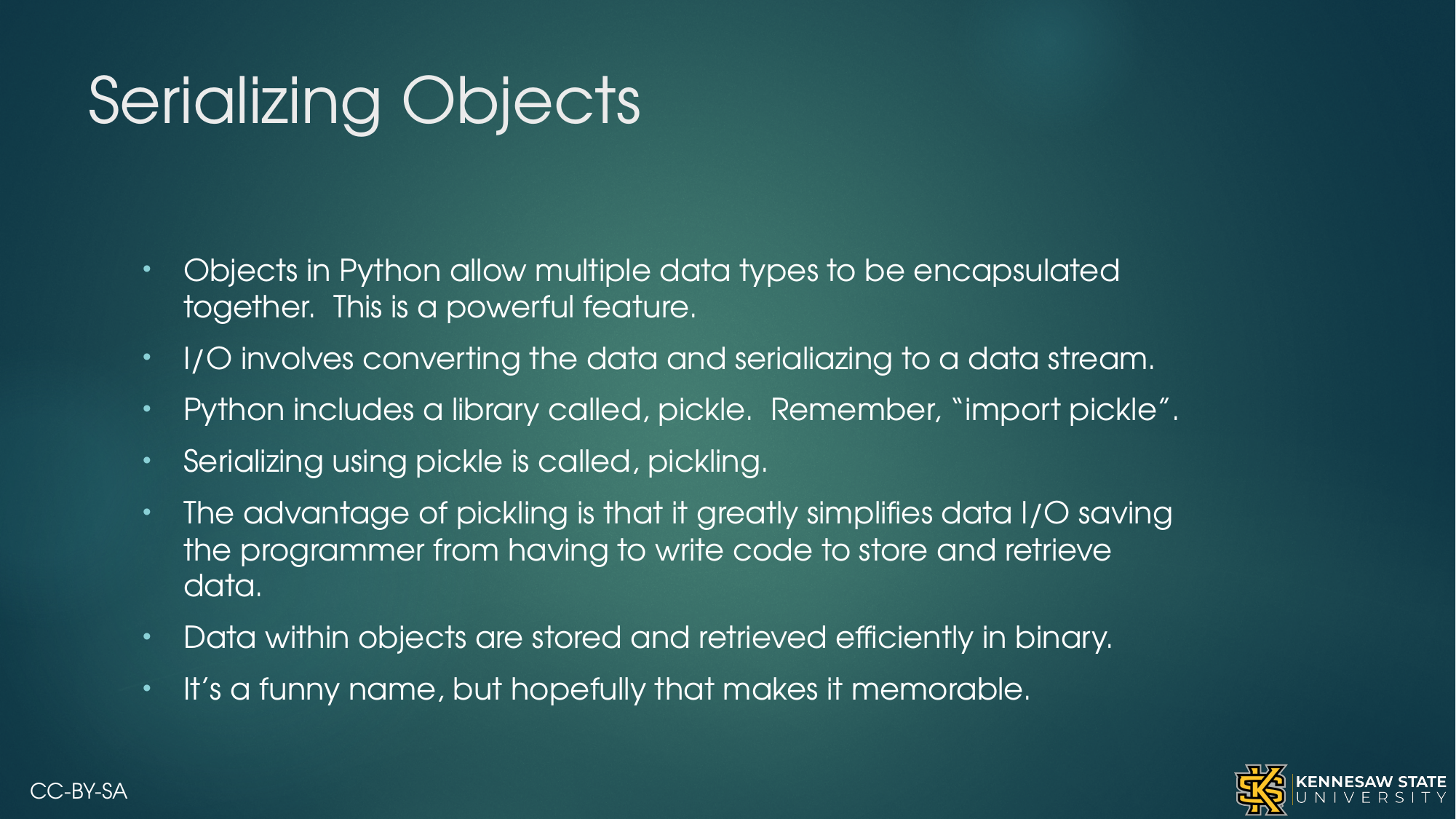

# Serializing Objects
Objects in Python allow multiple data types to be encapsulated together.  This is a powerful feature.
I/O involves converting the data and serialiazing to a data stream.
Python includes a library called, pickle.  Remember, “import pickle”.
Serializing using pickle is called, pickling.
The advantage of pickling is that it greatly simplifies data I/O saving the programmer from having to write code to store and retrieve data.
Data within objects are stored and retrieved efficiently in binary.
It’s a funny name, but hopefully that makes it memorable.